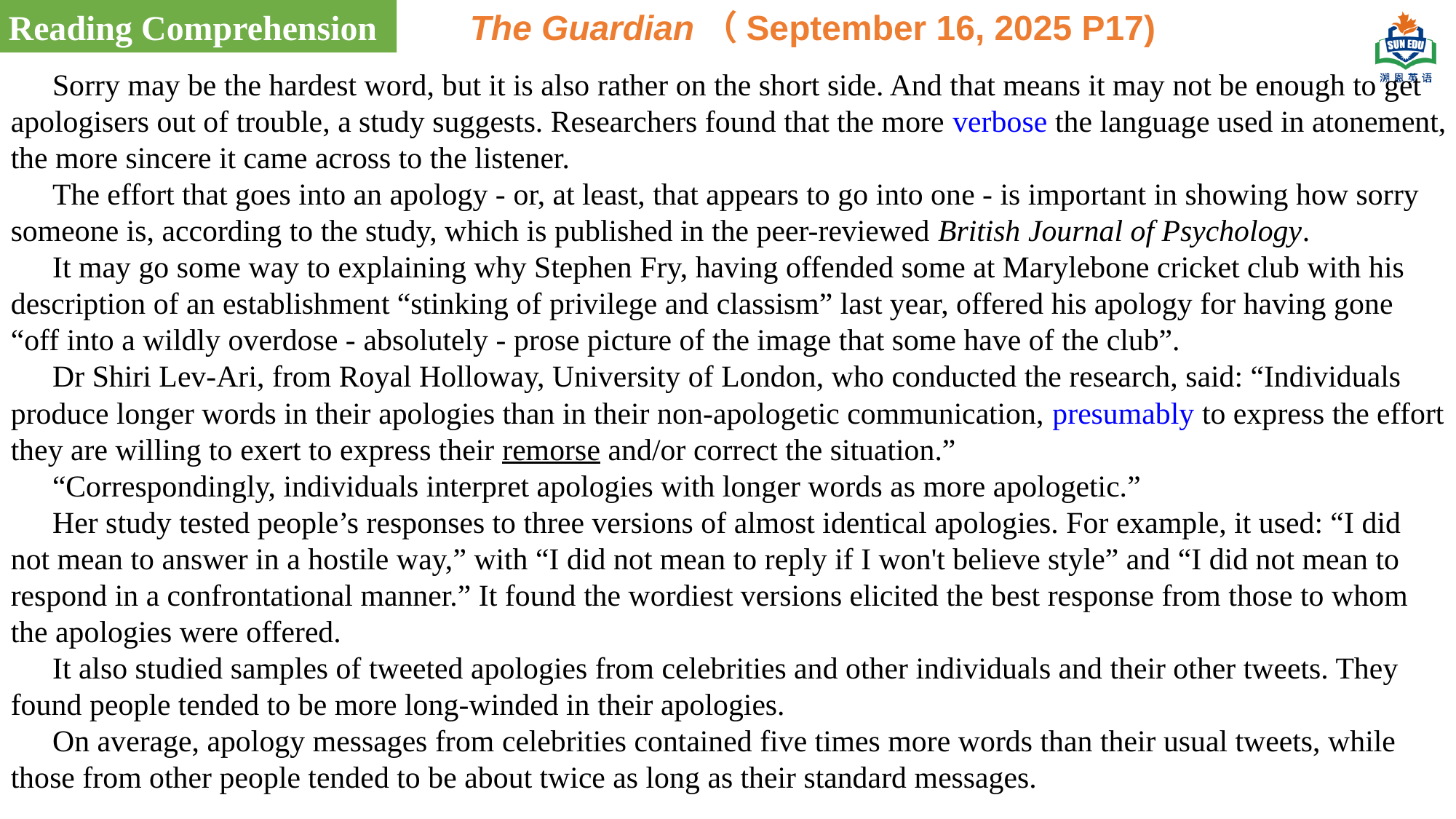

Reading Comprehension
The Guardian（September 16, 2025 P17)
Sorry may be the hardest word, but it is also rather on the short side. And that means it may not be enough to get apologisers out of trouble, a study suggests. Researchers found that the more verbose the language used in atonement, the more sincere it came across to the listener.
The effort that goes into an apology - or, at least, that appears to go into one - is important in showing how sorry someone is, according to the study, which is published in the peer-reviewed British Journal of Psychology.
It may go some way to explaining why Stephen Fry, having offended some at Marylebone cricket club with his description of an establishment “stinking of privilege and classism” last year, offered his apology for having gone “off into a wildly overdose - absolutely - prose picture of the image that some have of the club”.
Dr Shiri Lev-Ari, from Royal Holloway, University of London, who conducted the research, said: “Individuals produce longer words in their apologies than in their non-apologetic communication, presumably to express the effort they are willing to exert to express their remorse and/or correct the situation.”
“Correspondingly, individuals interpret apologies with longer words as more apologetic.”
Her study tested people’s responses to three versions of almost identical apologies. For example, it used: “I did not mean to answer in a hostile way,” with “I did not mean to reply if I won't believe style” and “I did not mean to respond in a confrontational manner.” It found the wordiest versions elicited the best response from those to whom the apologies were offered.
It also studied samples of tweeted apologies from celebrities and other individuals and their other tweets. They found people tended to be more long-winded in their apologies.
On average, apology messages from celebrities contained five times more words than their usual tweets, while those from other people tended to be about twice as long as their standard messages.